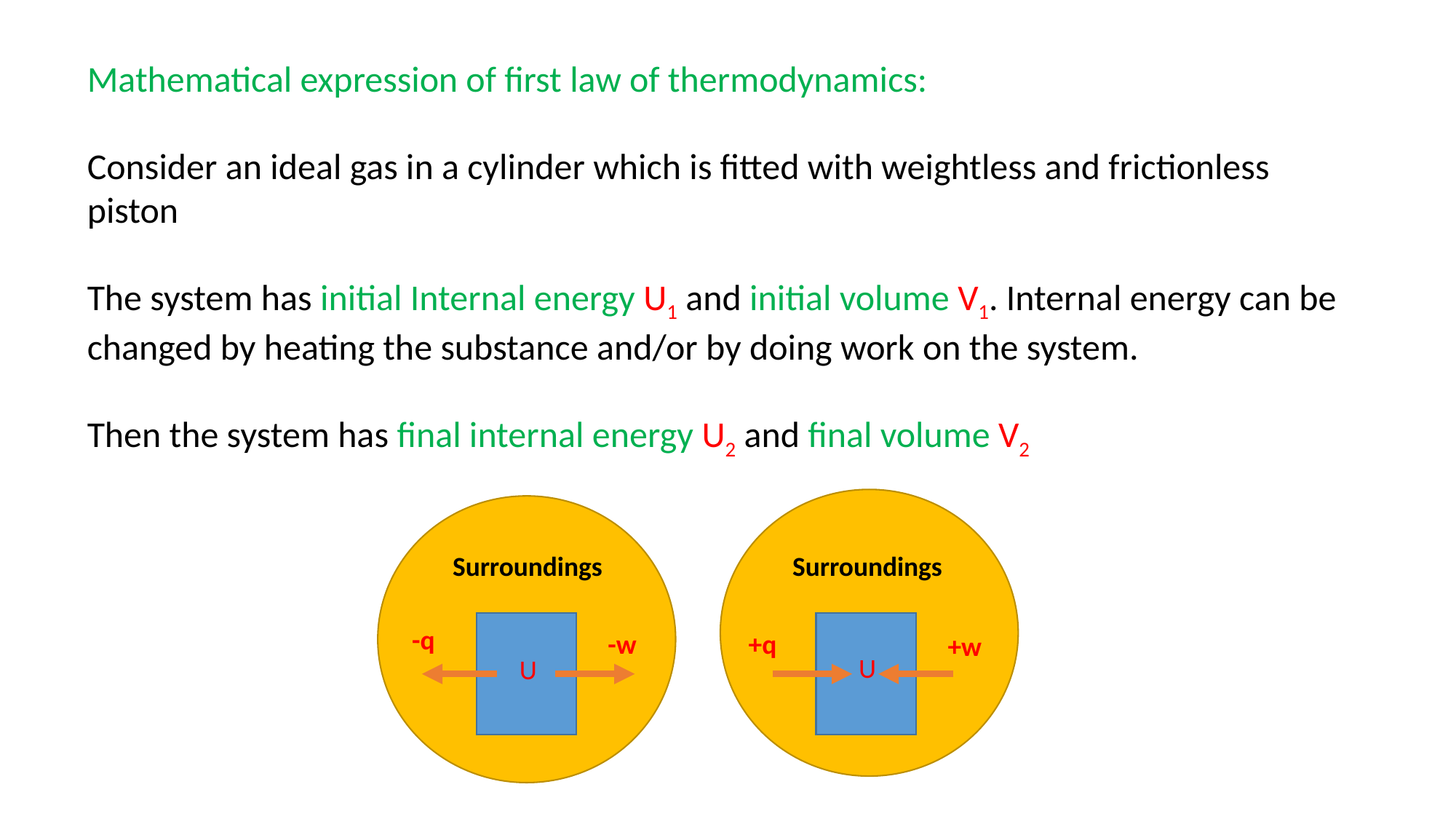

Mathematical expression of first law of thermodynamics:

Consider an ideal gas in a cylinder which is fitted with weightless and frictionless piston

The system has initial Internal energy U1 and initial volume V1. Internal energy can be changed by heating the substance and/or by doing work on the system.

Then the system has final internal energy U2 and final volume V2

Surroundings
Surroundings

-q
+q
-w
+w
U
U